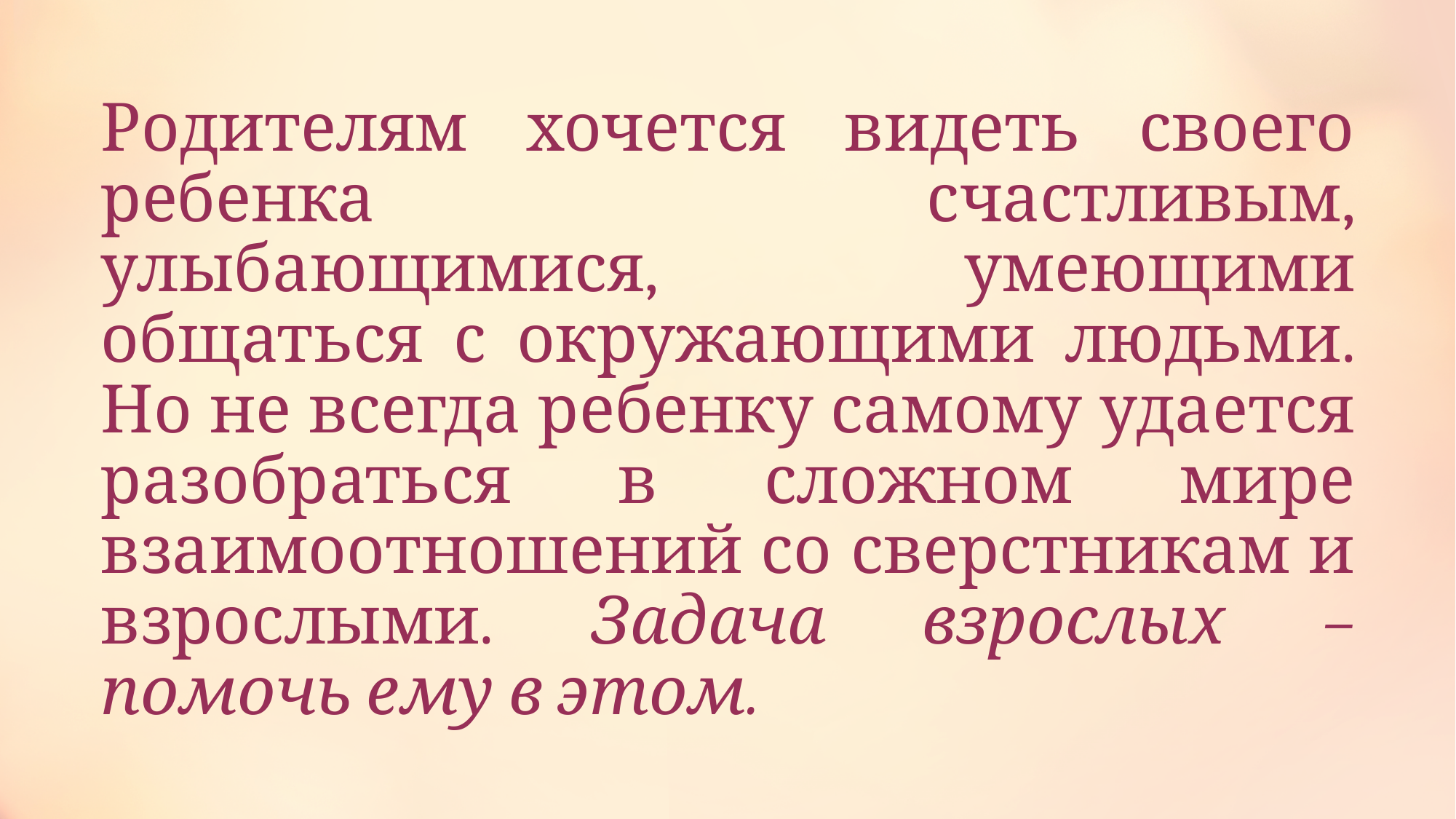

# Родителям хочется видеть своего ребенка счастливым, улыбающимися, умеющими общаться с окружающими людьми. Но не всегда ребенку самому удается разобраться в сложном мире взаимоотношений со сверстникам и взрослыми. Задача взрослых – помочь ему в этом.